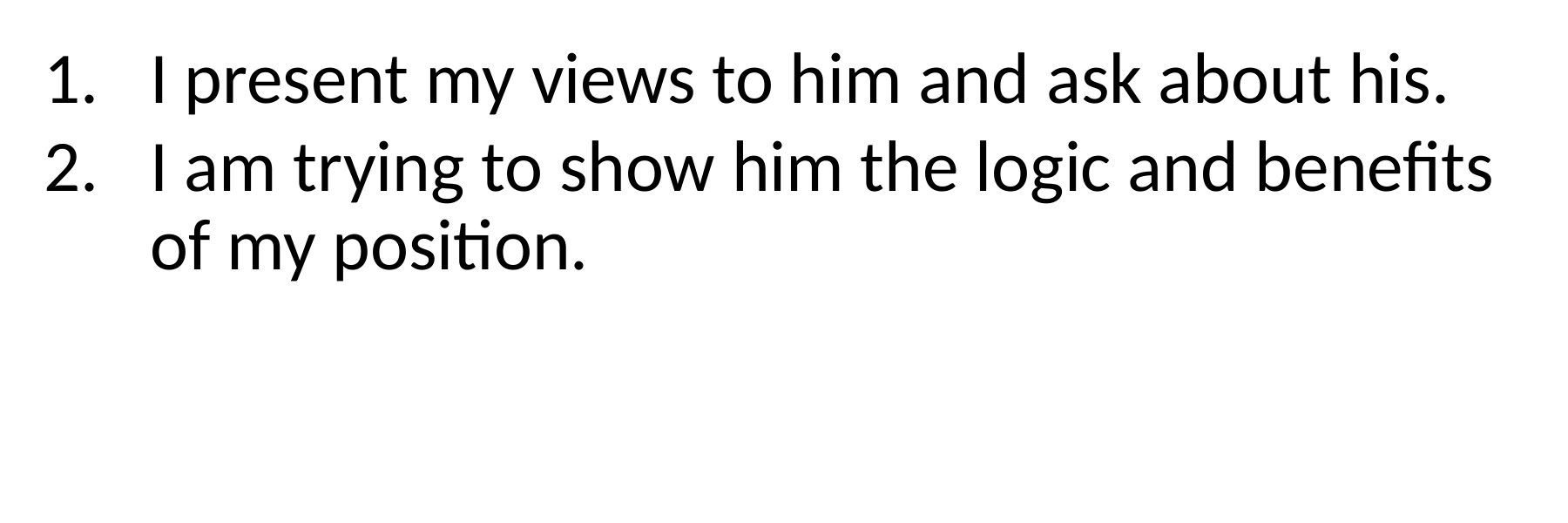

I present my views to him and ask about his.
I am trying to show him the logic and benefits of my position.